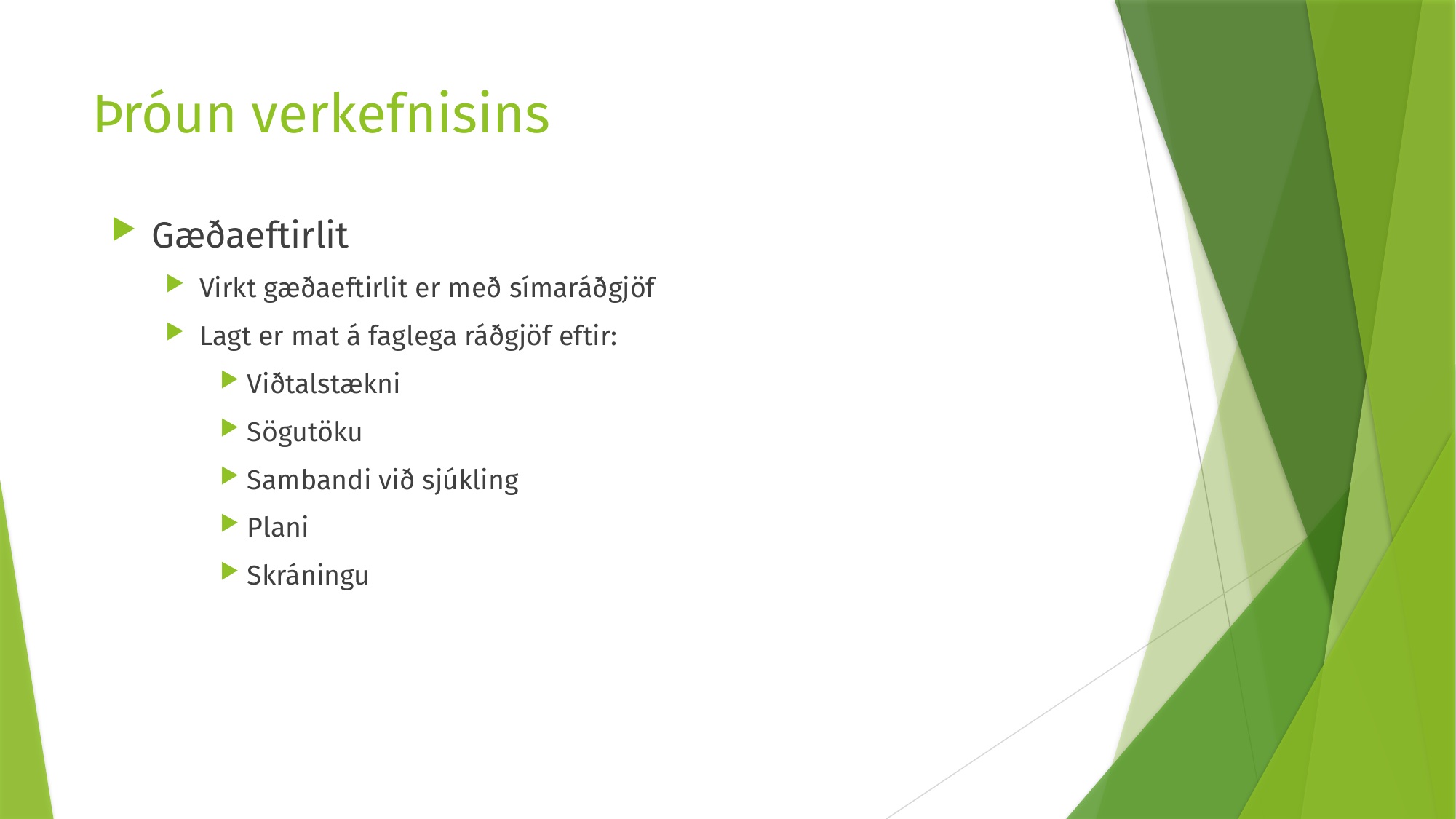

# Þróun verkefnisins

Gæðaeftirlit
Virkt gæðaeftirlit er með símaráðgjöf
Lagt er mat á faglega ráðgjöf eftir:
Viðtalstækni
Sögutöku
Sambandi við sjúkling
Plani
Skráningu